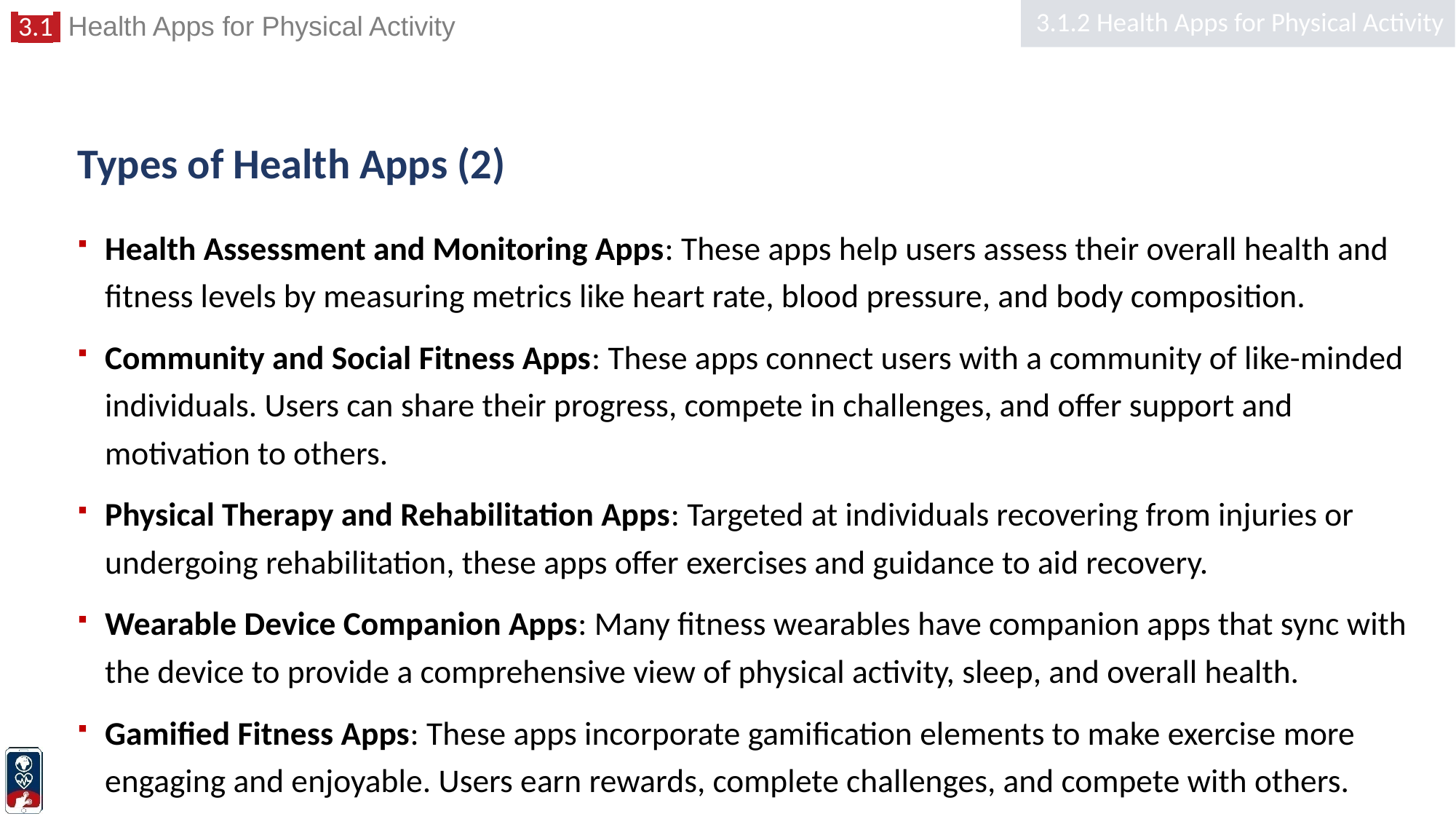

3.1.2 Health Apps for Physical Activity
# Types of Health Apps (2)
Health Assessment and Monitoring Apps: These apps help users assess their overall health and fitness levels by measuring metrics like heart rate, blood pressure, and body composition.
Community and Social Fitness Apps: These apps connect users with a community of like-minded individuals. Users can share their progress, compete in challenges, and offer support and motivation to others.
Physical Therapy and Rehabilitation Apps: Targeted at individuals recovering from injuries or undergoing rehabilitation, these apps offer exercises and guidance to aid recovery.
Wearable Device Companion Apps: Many fitness wearables have companion apps that sync with the device to provide a comprehensive view of physical activity, sleep, and overall health.
Gamified Fitness Apps: These apps incorporate gamification elements to make exercise more engaging and enjoyable. Users earn rewards, complete challenges, and compete with others.